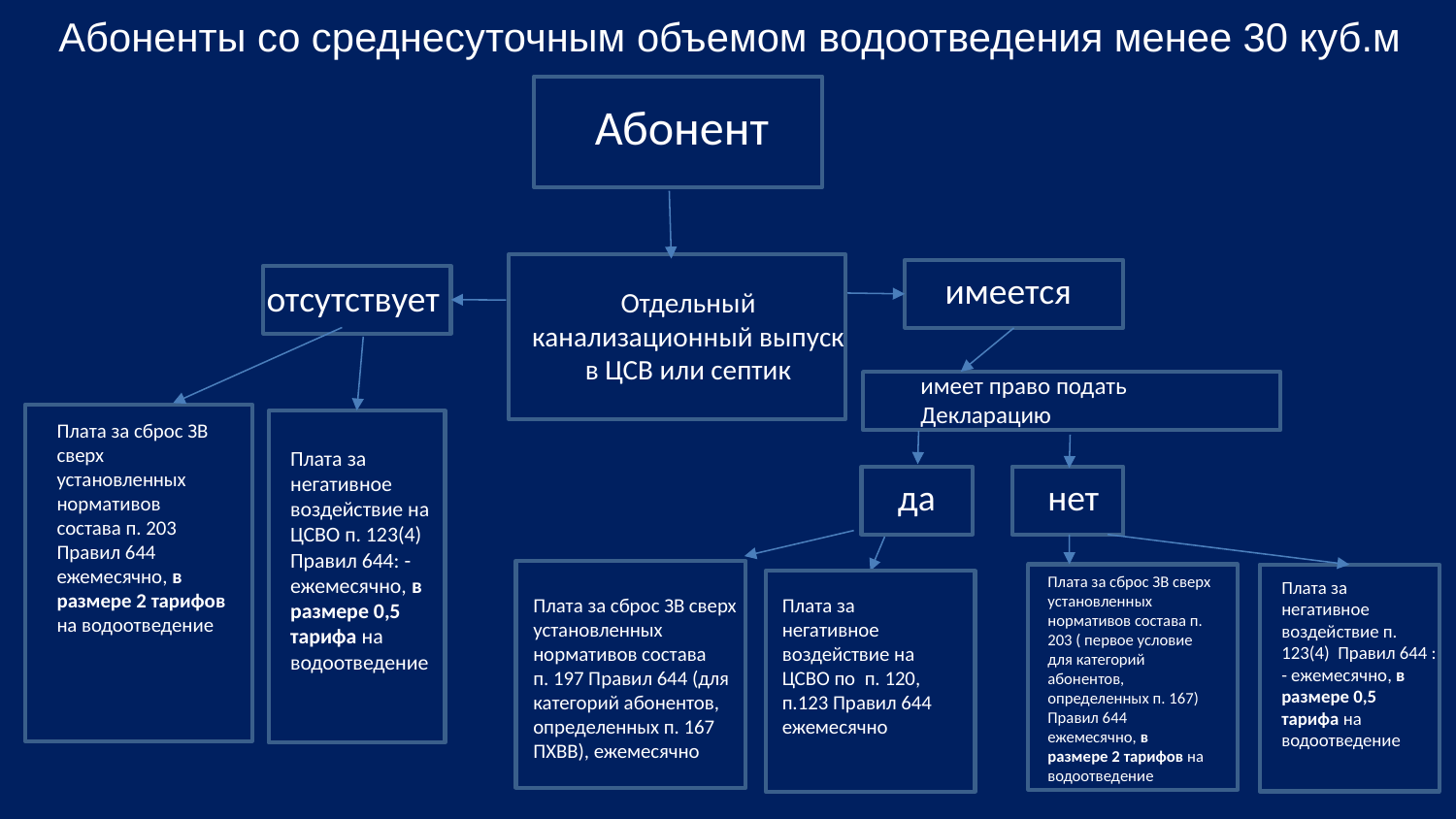

Абоненты со среднесуточным объемом водоотведения менее 30 куб.м

Абонент

имеется

отсутствует
Отдельный канализационный выпуск в ЦСВ или септик

имеет право подать Декларацию

Плата за сброс ЗВ сверх установленных нормативов состава п. 203 Правил 644
ежемесячно, в размере 2 тарифов на водоотведение

Плата за негативное воздействие на ЦСВО п. 123(4) Правил 644: - ежемесячно, в размере 0,5 тарифа на водоотведение

да
нет

Плата за сброс ЗВ сверх установленных нормативов состава п. 203 ( первое условие  для категорий абонентов, определенных п. 167) Правил 644
ежемесячно, в размере 2 тарифов на водоотведение

Плата за негативное воздействие п. 123(4)  Правил 644 : - ежемесячно, в размере 0,5  тарифа на водоотведение

Плата за сброс ЗВ сверх установленных нормативов состава    п. 197 Правил 644 (для категорий абонентов, определенных п. 167 ПХВВ), ежемесячно
Плата за  негативное воздействие на ЦСВО по  п. 120, п.123 Правил 644 ежемесячно